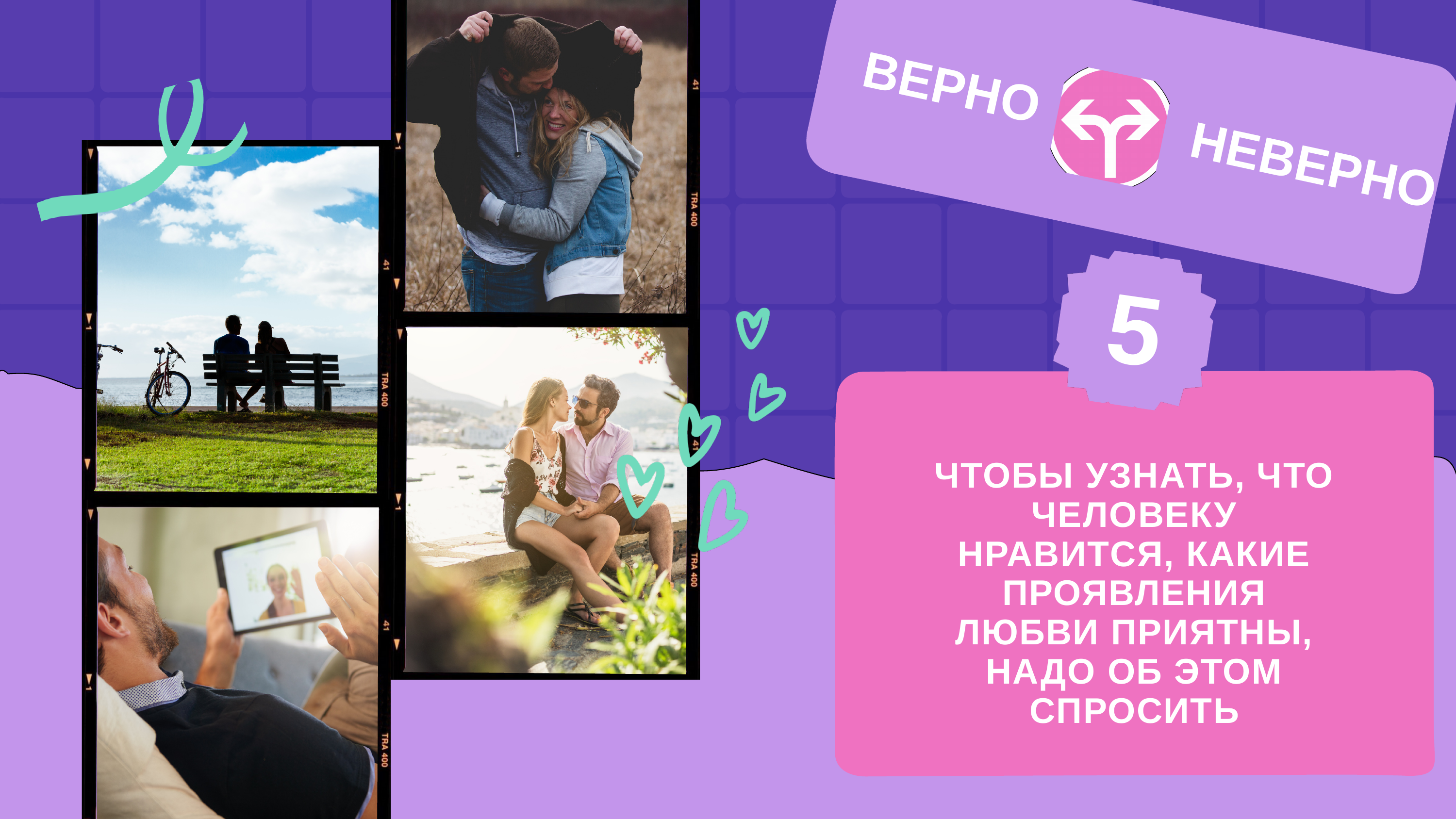

НЕВЕРНО

ВЕРНО

5

ЧТОБЫ УЗНАТЬ, ЧТО ЧЕЛОВЕКУ НРАВИТСЯ, КАКИЕ ПРОЯВЛЕНИЯ ЛЮБВИ ПРИЯТНЫ, НАДО ОБ ЭТОМ СПРОСИТЬ